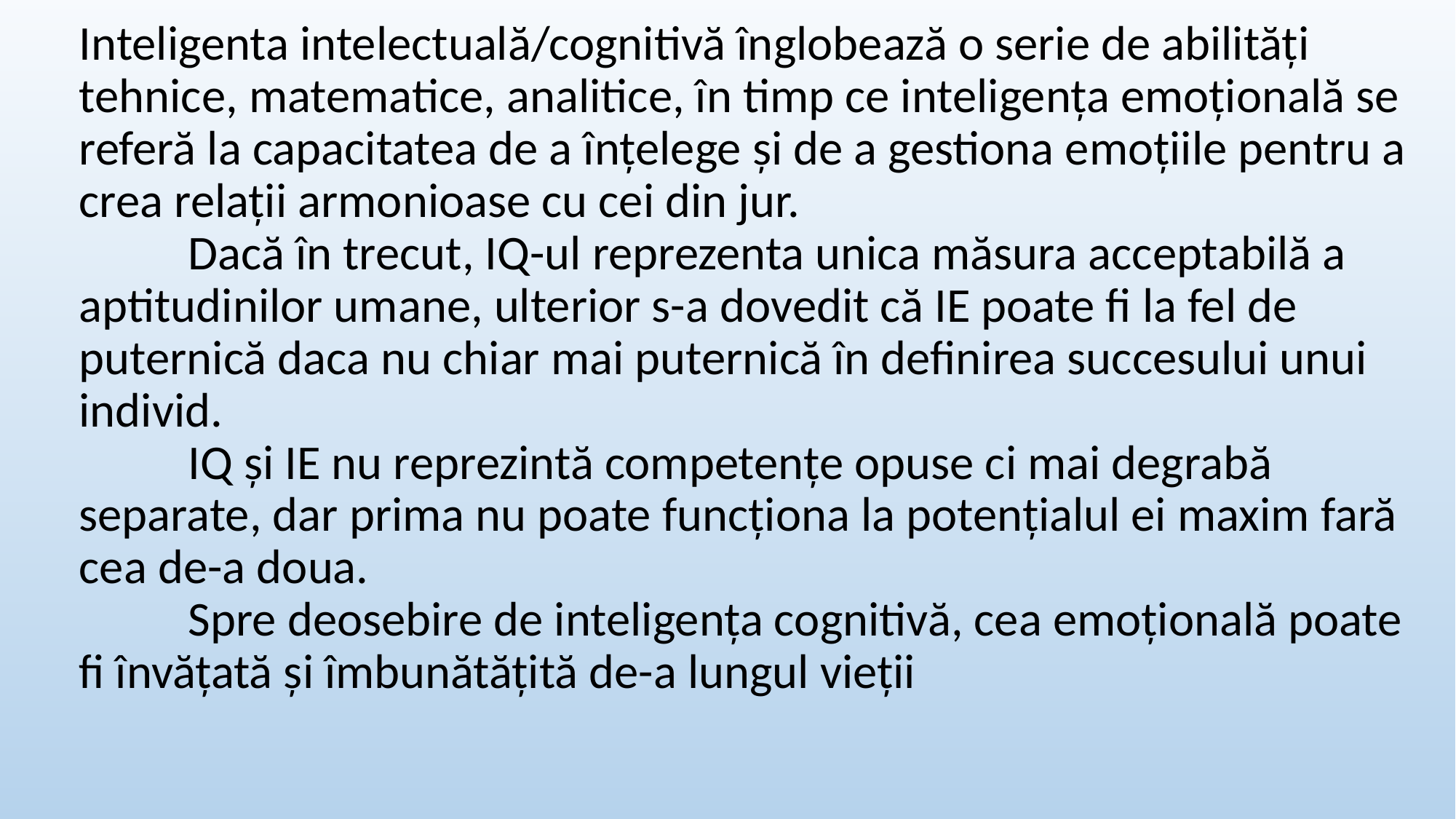

Inteligenta intelectuală/cognitivă înglobează o serie de abilități tehnice, matematice, analitice, în timp ce inteligența emoțională se referă la capacitatea de a înțelege și de a gestiona emoțiile pentru a crea relații armonioase cu cei din jur.
	Dacă în trecut, IQ-ul reprezenta unica măsura acceptabilă a aptitudinilor umane, ulterior s-a dovedit că IE poate fi la fel de puternică daca nu chiar mai puternică în definirea succesului unui individ.
	IQ și IE nu reprezintă competențe opuse ci mai degrabă separate, dar prima nu poate funcționa la potențialul ei maxim fară cea de-a doua.
	Spre deosebire de inteligența cognitivă, cea emoțională poate fi învățată și îmbunătățită de-a lungul vieții